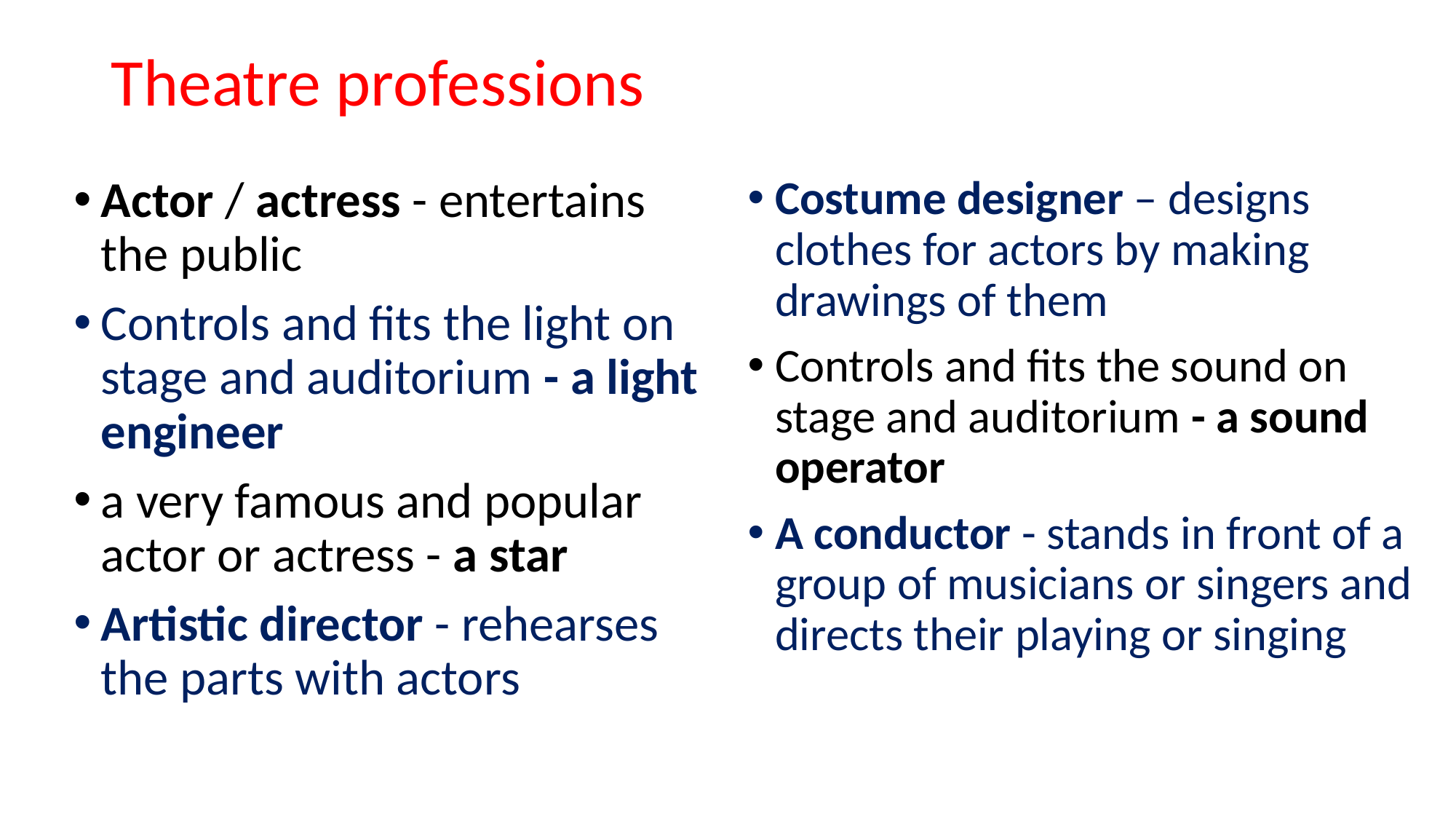

# Theatre professions
Actor / actress - entertains the public
Controls and fits the light on stage and auditorium - a light engineer
a very famous and popular actor or actress - a star
Artistic director - rehearses the parts with actors

Costume designer – designs clothes for actors by making drawings of them
Controls and fits the sound on stage and auditorium - a sound operator
A conductor - stands in front of a group of musicians or singers and directs their playing or singing